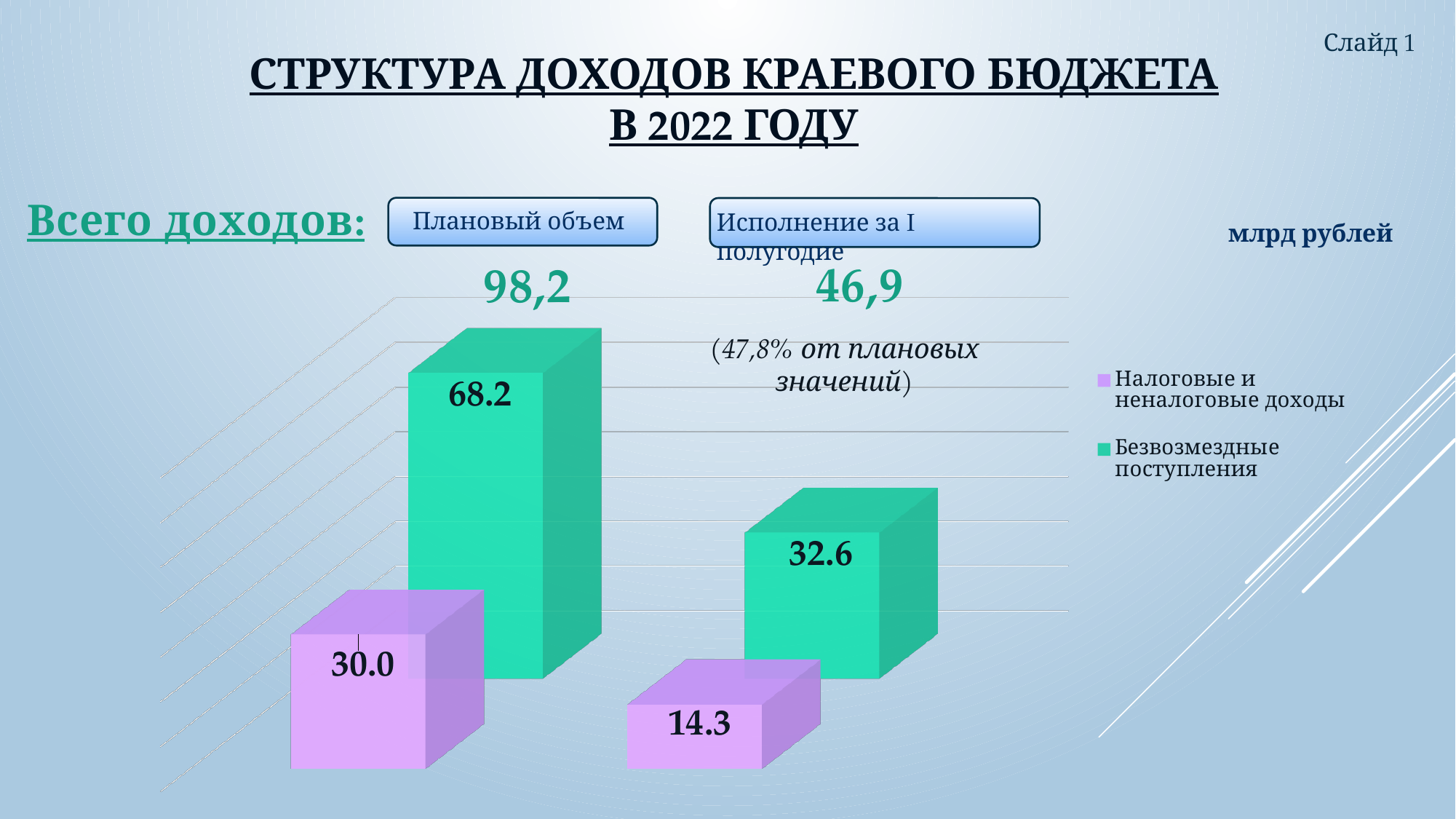

# Структура доходов краевого бюджета в 2022 году
Слайд 1
Всего доходов:

Плановый объем
Исполнение за I полугодие
млрд рублей
46,9
98,2

[unsupported chart]

(47,8% от плановых значений)